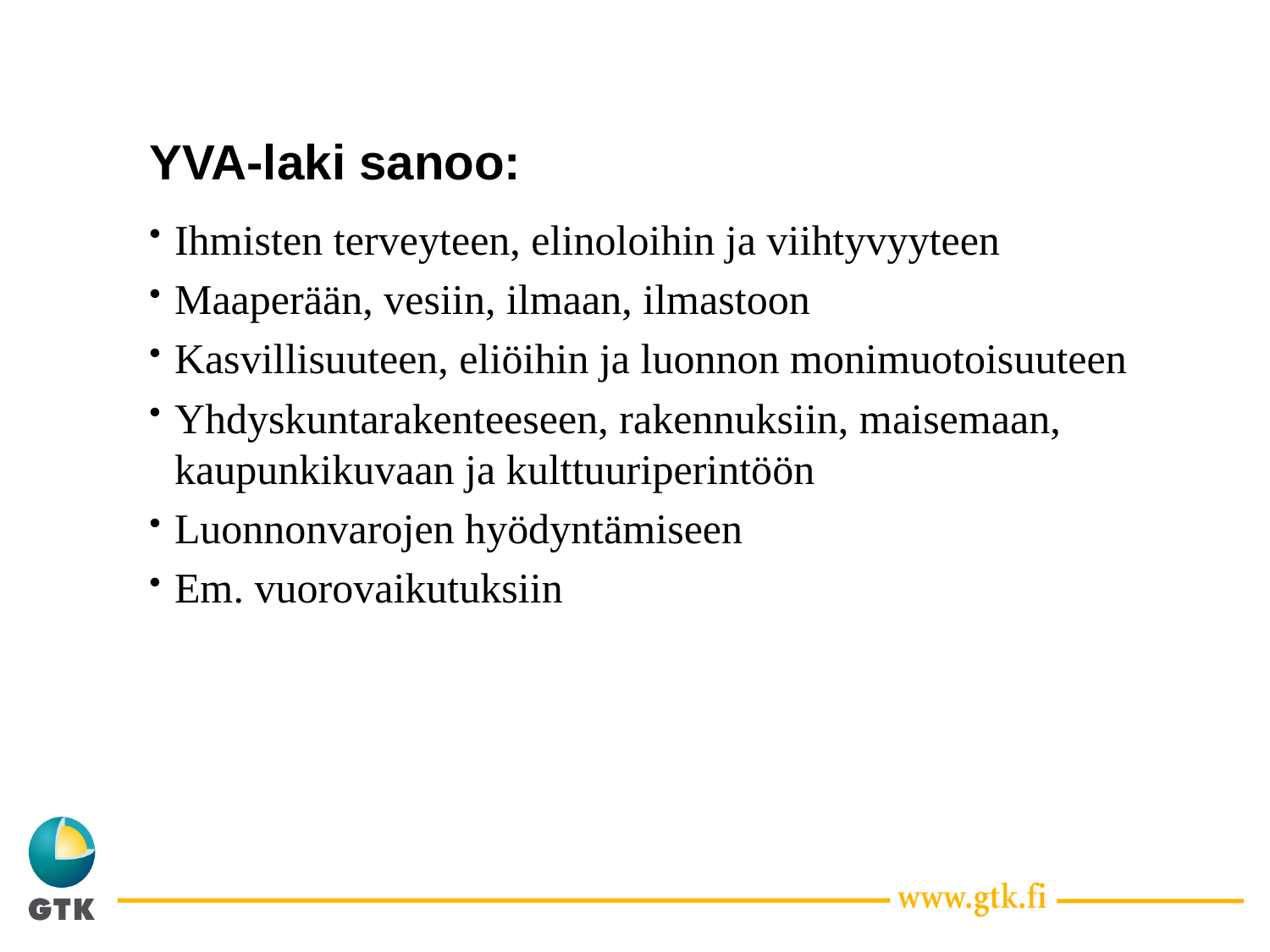

# YVA-laki sanoo:
Ihmisten terveyteen, elinoloihin ja viihtyvyyteen
Maaperään, vesiin, ilmaan, ilmastoon
Kasvillisuuteen, eliöihin ja luonnon monimuotoisuuteen
Yhdyskuntarakenteeseen, rakennuksiin, maisemaan, kaupunkikuvaan ja kulttuuriperintöön
Luonnonvarojen hyödyntämiseen
Em. vuorovaikutuksiin